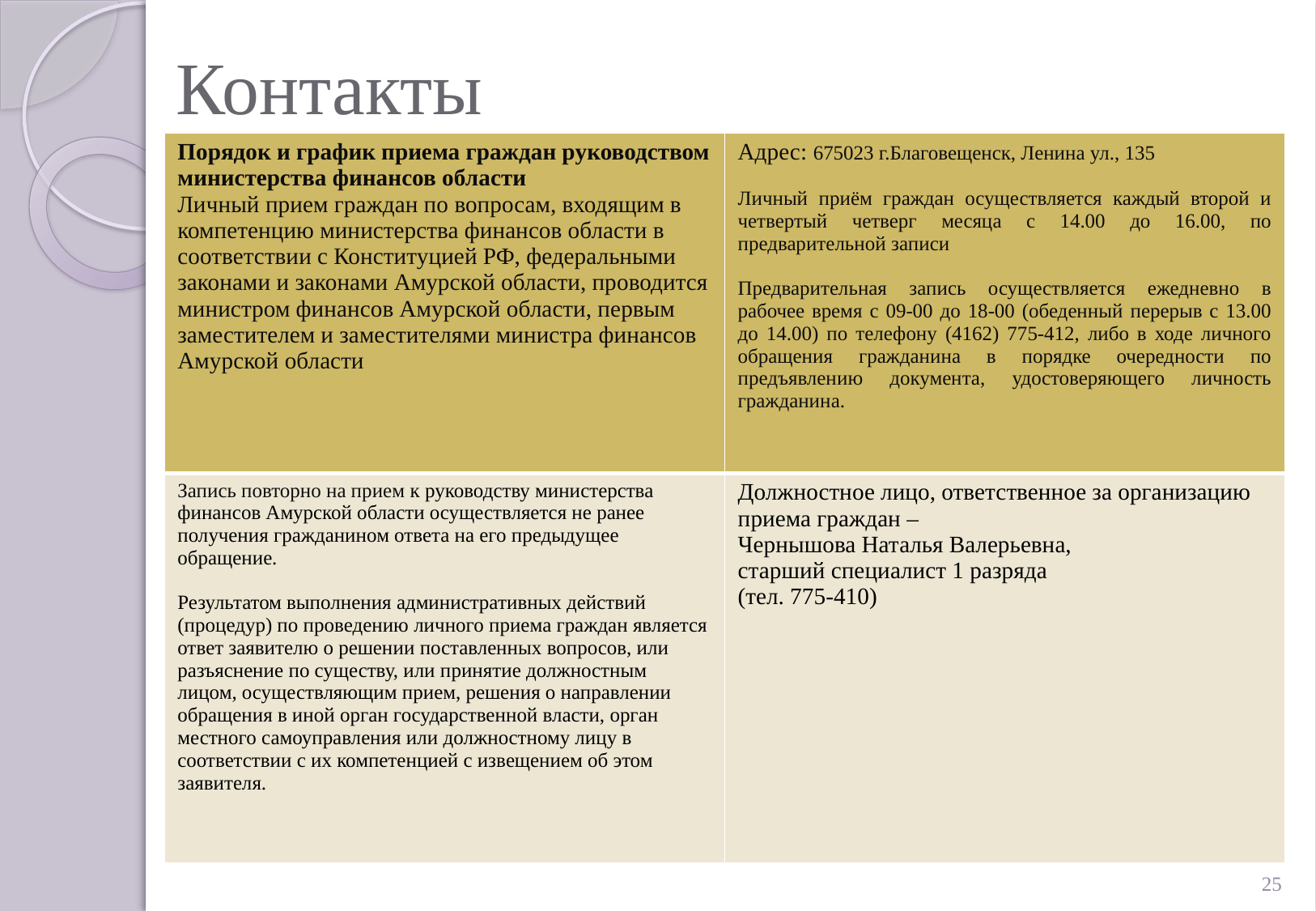

# Контакты
| Порядок и график приема граждан руководством министерства финансов области Личный прием граждан по вопросам, входящим в компетенцию министерства финансов области в соответствии с Конституцией РФ, федеральными законами и законами Амурской области, проводится министром финансов Амурской области, первым заместителем и заместителями министра финансов Амурской области | Адрес: 675023 г.Благовещенск, Ленина ул., 135 Личный приём граждан осуществляется каждый второй и четвертый четверг месяца с 14.00 до 16.00, по предварительной записи Предварительная запись осуществляется ежедневно в рабочее время с 09-00 до 18-00 (обеденный перерыв с 13.00 до 14.00) по телефону (4162) 775-412, либо в ходе личного обращения гражданина в порядке очередности по предъявлению документа, удостоверяющего личность гражданина. |
| --- | --- |
| Запись повторно на прием к руководству министерства финансов Амурской области осуществляется не ранее получения гражданином ответа на его предыдущее обращение. Результатом выполнения административных действий (процедур) по проведению личного приема граждан является ответ заявителю о решении поставленных вопросов, или разъяснение по существу, или принятие должностным лицом, осуществляющим прием, решения о направлении обращения в иной орган государственной власти, орган местного самоуправления или должностному лицу в соответствии с их компетенцией с извещением об этом заявителя. | Должностное лицо, ответственное за организацию приема граждан – Чернышова Наталья Валерьевна, старший специалист 1 разряда (тел. 775-410) |
25